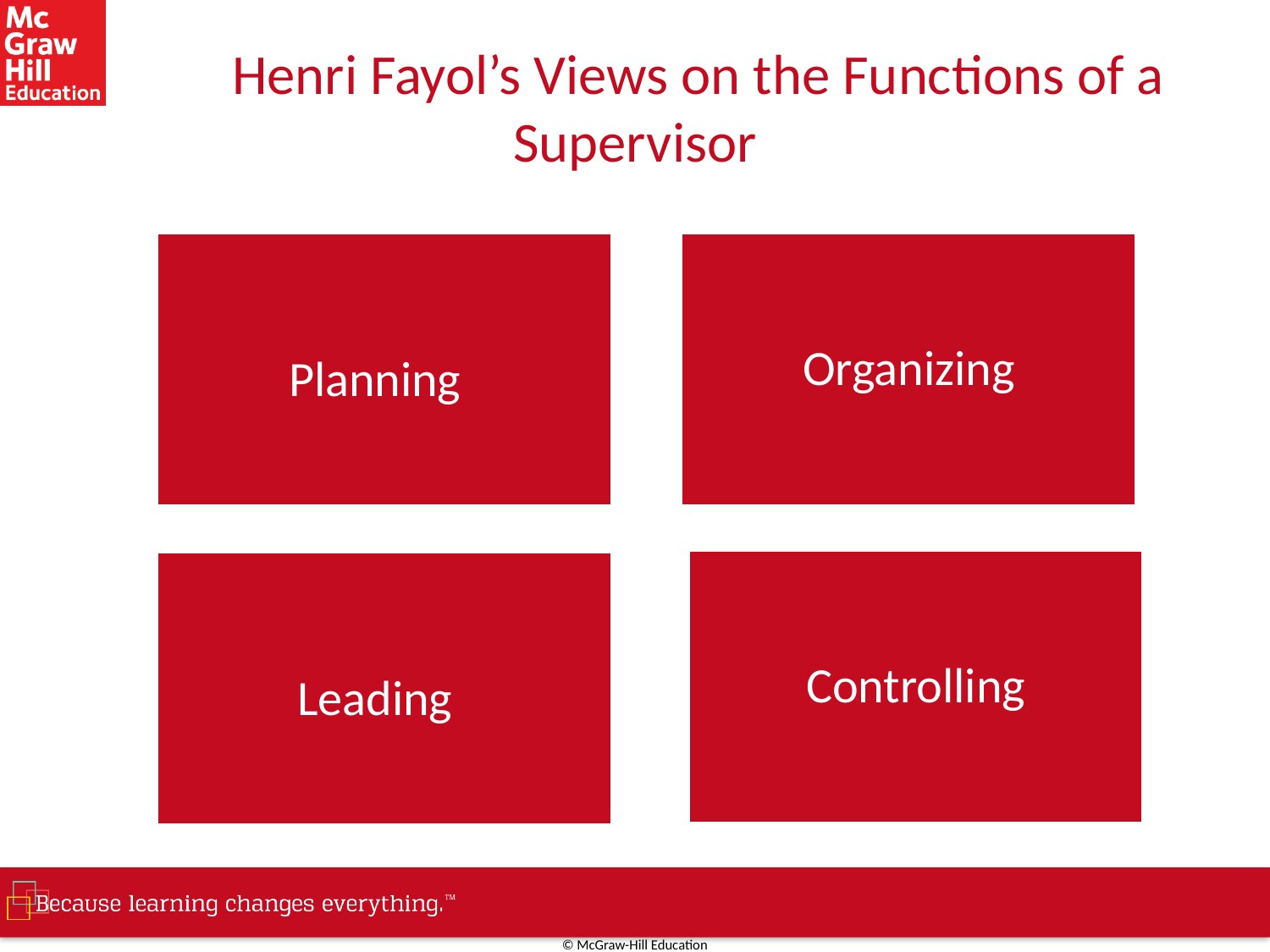

# Henri Fayol’s Views on the Functions of a Supervisor
Planning
Organizing
Leading
Controlling